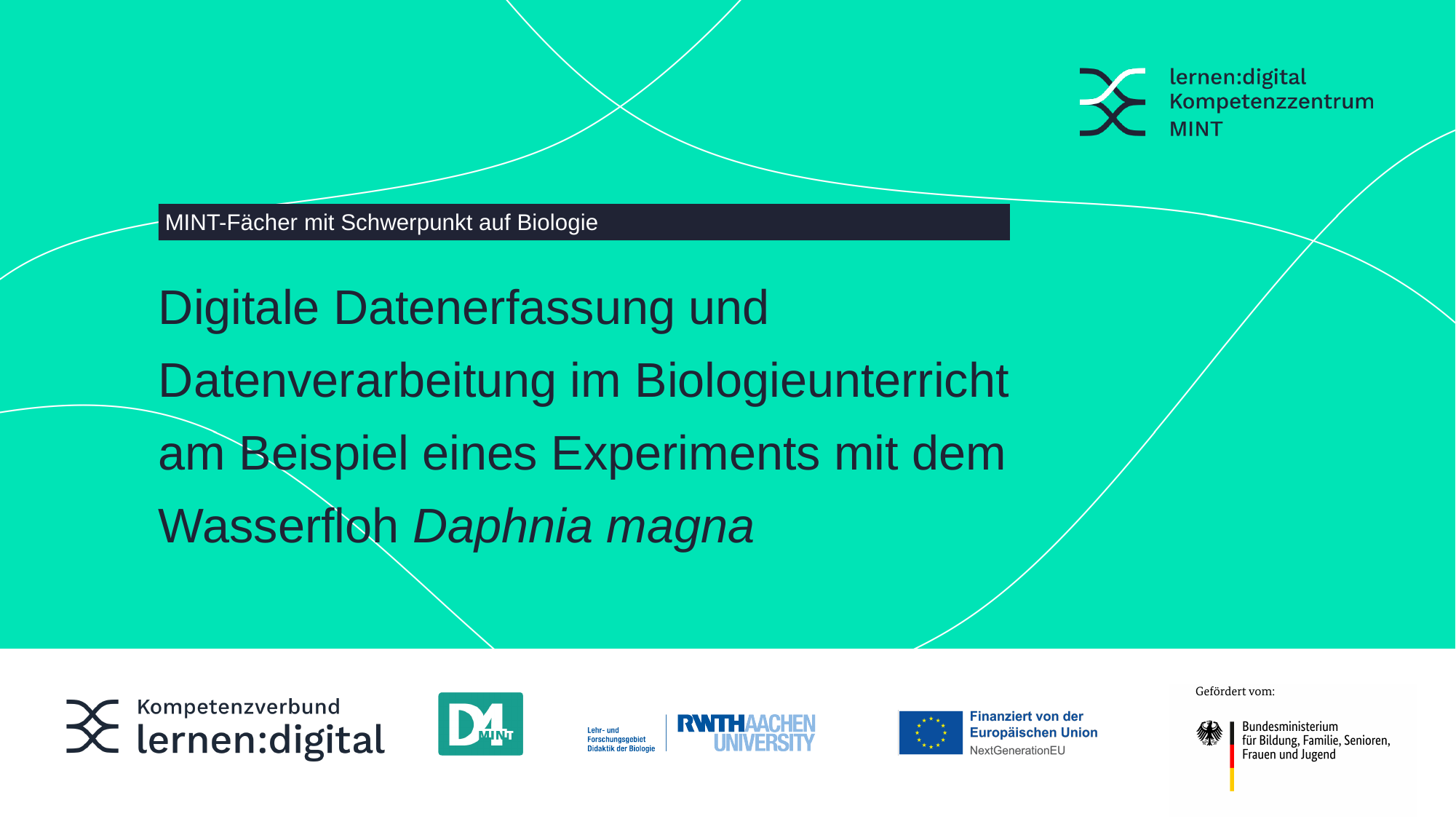

MINT-Fächer mit Schwerpunkt auf Biologie
# Digitale Datenerfassung und Datenverarbeitung im Biologieunterricht am Beispiel eines Experiments mit dem Wasserfloh Daphnia magna